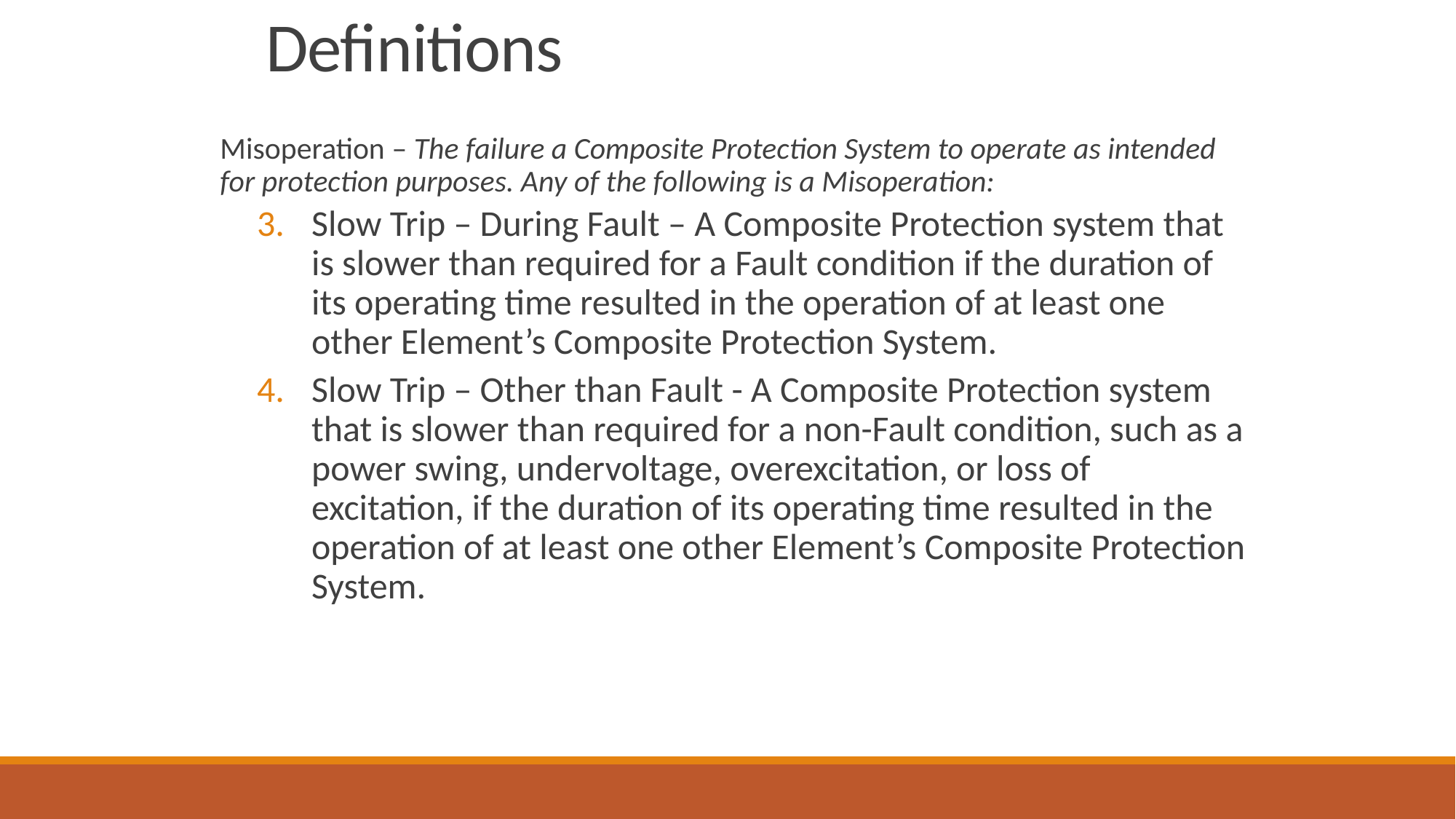

# Definitions
Misoperation – The failure a Composite Protection System to operate as intended for protection purposes. Any of the following is a Misoperation:
Slow Trip – During Fault – A Composite Protection system that is slower than required for a Fault condition if the duration of its operating time resulted in the operation of at least one other Element’s Composite Protection System.
Slow Trip – Other than Fault - A Composite Protection system that is slower than required for a non-Fault condition, such as a power swing, undervoltage, overexcitation, or loss of excitation, if the duration of its operating time resulted in the operation of at least one other Element’s Composite Protection System.